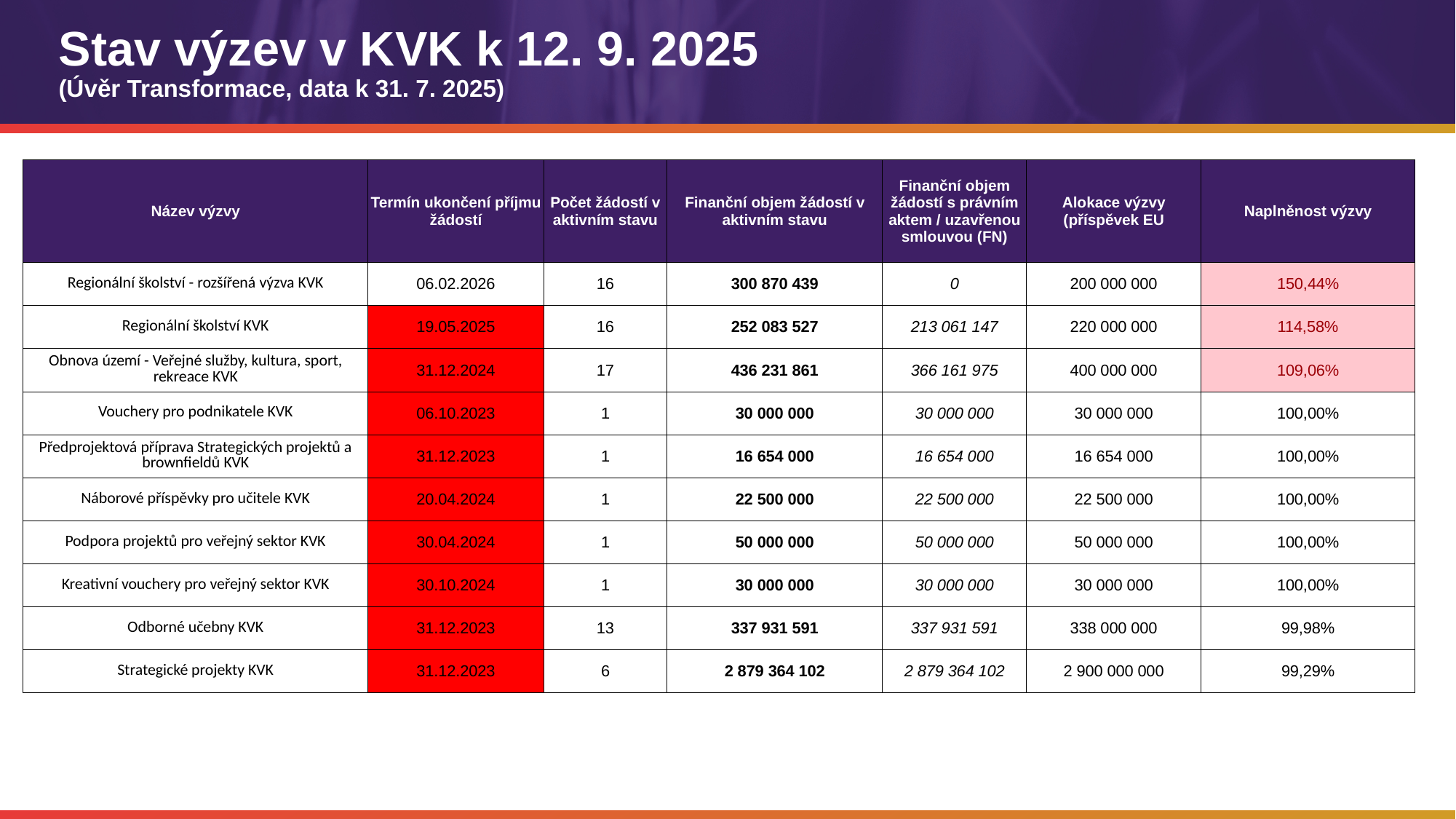

Stav výzev v KVK k 12. 9. 2025
(Úvěr Transformace, data k 31. 7. 2025)
| Název výzvy | Termín ukončení příjmu žádostí | Počet žádostí v aktivním stavu | Finanční objem žádostí v aktivním stavu | Finanční objem žádostí s právním aktem / uzavřenou smlouvou (FN) | Alokace výzvy (příspěvek EU | Naplněnost výzvy |
| --- | --- | --- | --- | --- | --- | --- |
| Regionální školství - rozšířená výzva KVK | 06.02.2026 | 16 | 300 870 439 | 0 | 200 000 000 | 150,44% |
| Regionální školství KVK | 19.05.2025 | 16 | 252 083 527 | 213 061 147 | 220 000 000 | 114,58% |
| Obnova území - Veřejné služby, kultura, sport, rekreace KVK | 31.12.2024 | 17 | 436 231 861 | 366 161 975 | 400 000 000 | 109,06% |
| Vouchery pro podnikatele KVK | 06.10.2023 | 1 | 30 000 000 | 30 000 000 | 30 000 000 | 100,00% |
| Předprojektová příprava Strategických projektů a brownfieldů KVK | 31.12.2023 | 1 | 16 654 000 | 16 654 000 | 16 654 000 | 100,00% |
| Náborové příspěvky pro učitele KVK | 20.04.2024 | 1 | 22 500 000 | 22 500 000 | 22 500 000 | 100,00% |
| Podpora projektů pro veřejný sektor KVK | 30.04.2024 | 1 | 50 000 000 | 50 000 000 | 50 000 000 | 100,00% |
| Kreativní vouchery pro veřejný sektor KVK | 30.10.2024 | 1 | 30 000 000 | 30 000 000 | 30 000 000 | 100,00% |
| Odborné učebny KVK | 31.12.2023 | 13 | 337 931 591 | 337 931 591 | 338 000 000 | 99,98% |
| Strategické projekty KVK | 31.12.2023 | 6 | 2 879 364 102 | 2 879 364 102 | 2 900 000 000 | 99,29% |